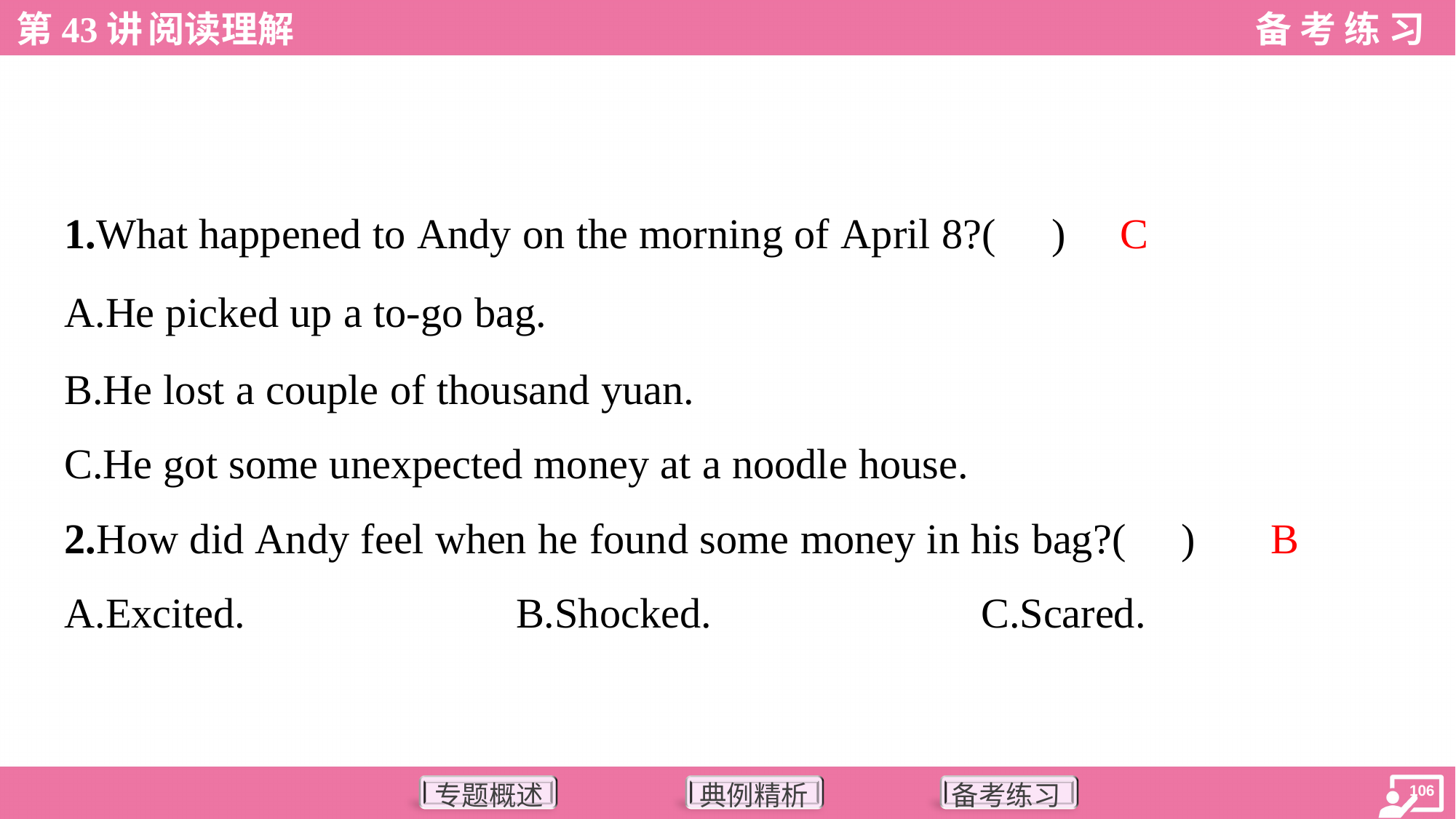

C
1.What happened to Andy on the morning of April 8?(     )
A.He picked up a to-go bag.
B.He lost a couple of thousand yuan.
C.He got some unexpected money at a noodle house.
B
2.How did Andy feel when he found some money in his bag?(     )
A.Excited.	B.Shocked.	C.Scared.